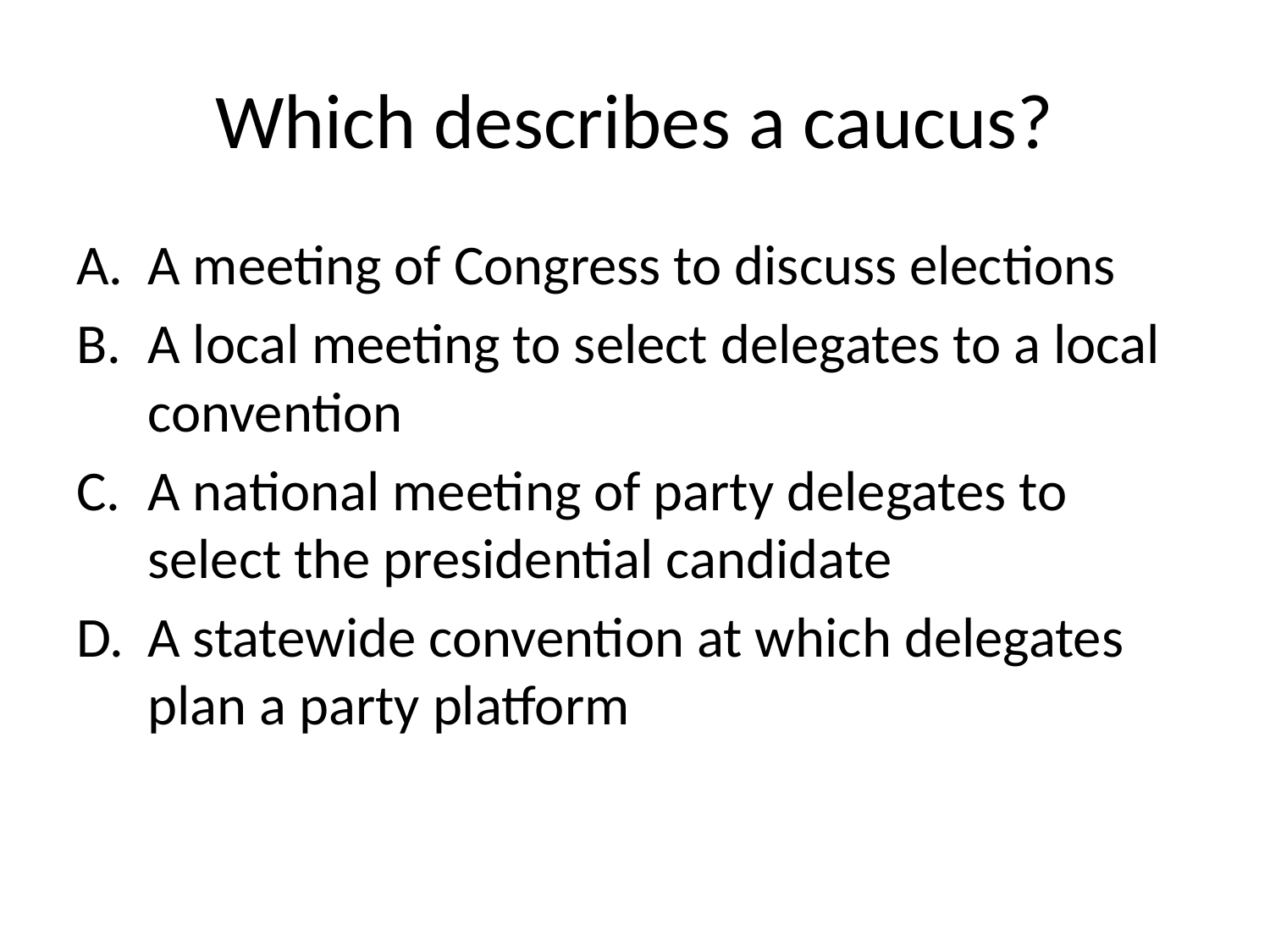

# Which describes a caucus?
A meeting of Congress to discuss elections
A local meeting to select delegates to a local convention
A national meeting of party delegates to select the presidential candidate
A statewide convention at which delegates plan a party platform